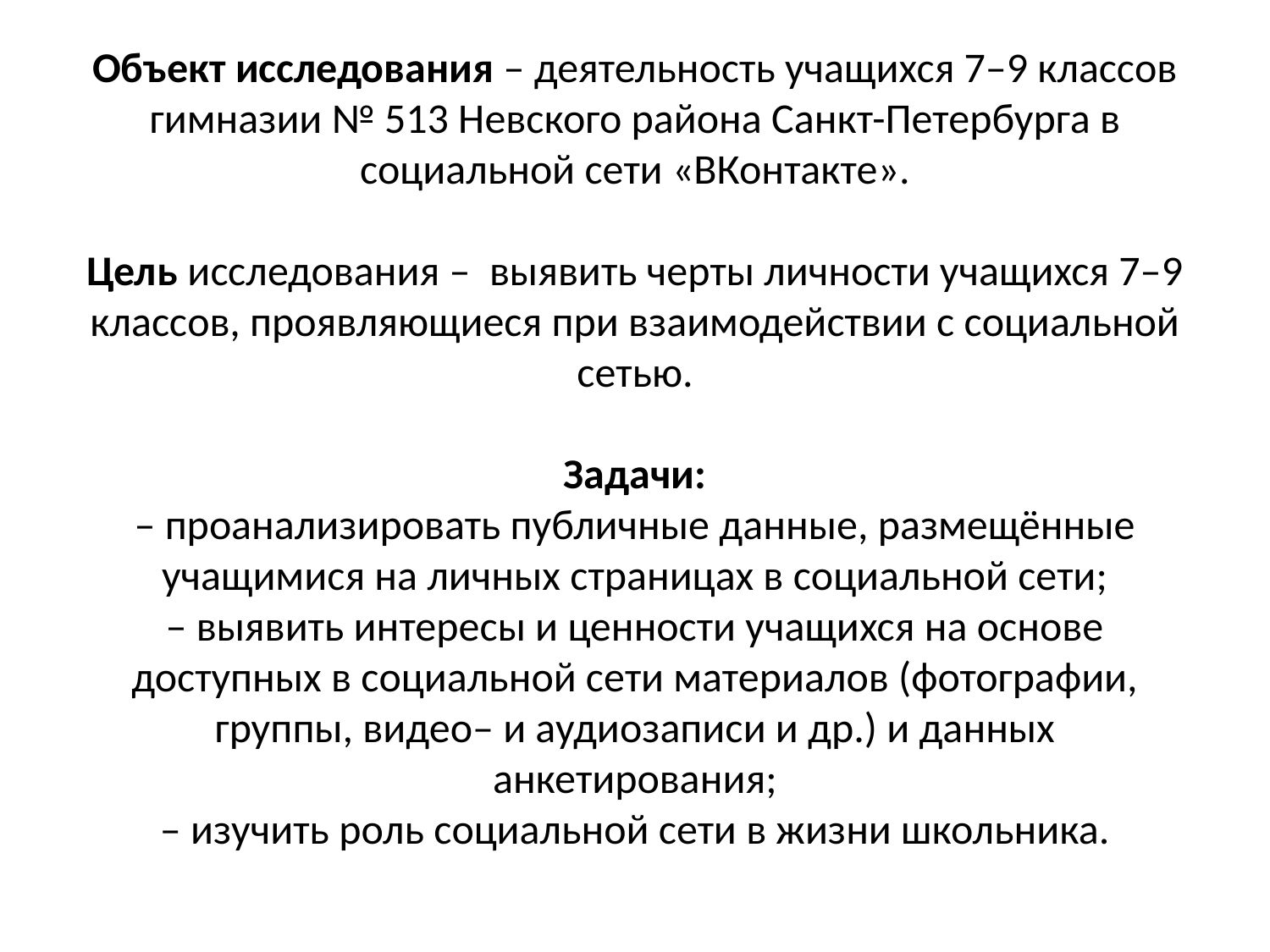

# Объект исследования – деятельность учащихся 7–9 классов гимназии № 513 Невского района Санкт-Петербурга в социальной сети «ВКонтакте». Цель исследования –  выявить черты личности учащихся 7–9 классов, проявляющиеся при взаимодействии с социальной сетью. Задачи: – проанализировать публичные данные, размещённые учащимися на личных страницах в социальной сети; – выявить интересы и ценности учащихся на основе доступных в социальной сети материалов (фотографии, группы, видео– и аудиозаписи и др.) и данных анкетирования; – изучить роль социальной сети в жизни школьника.